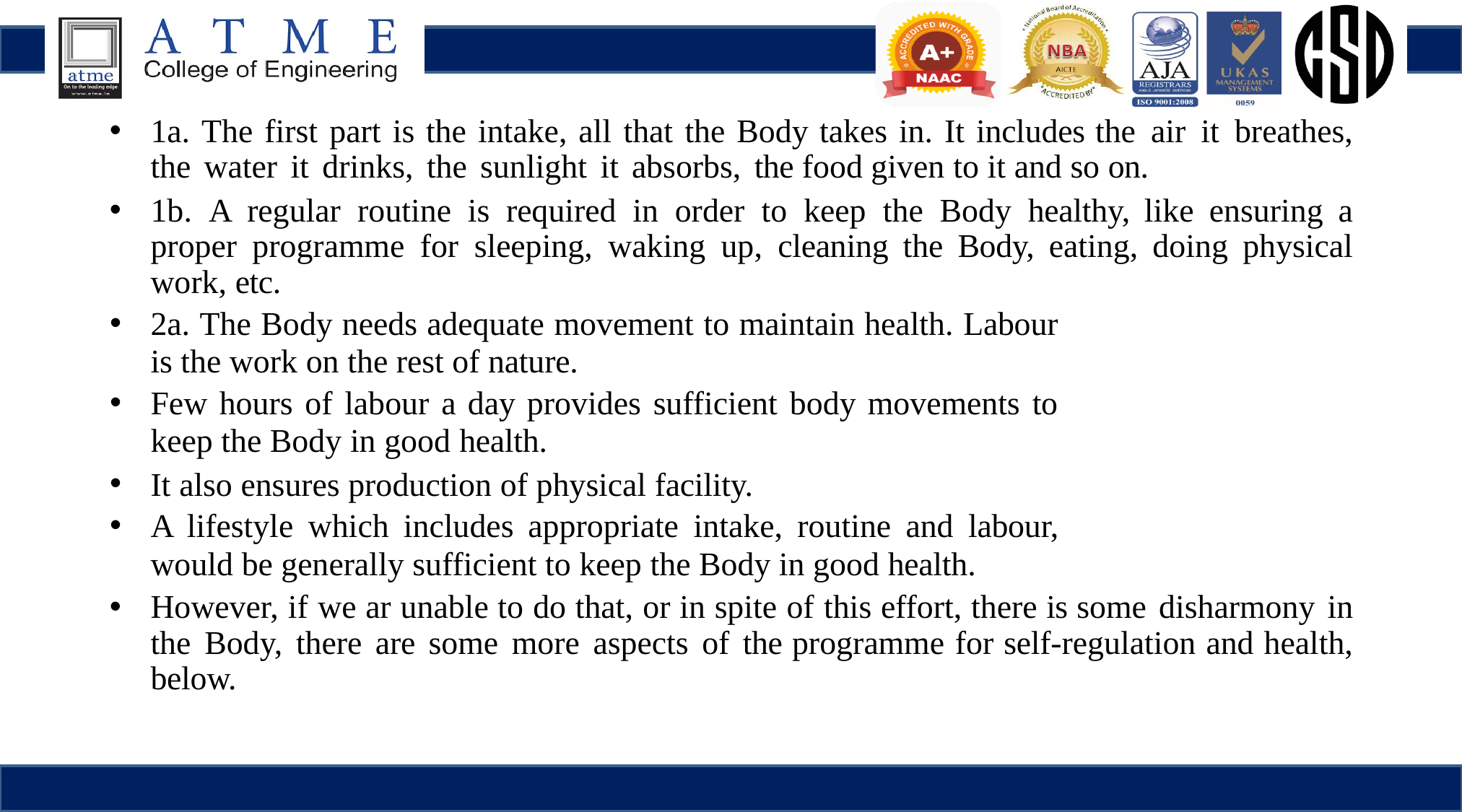

1a. The first part is the intake, all that the Body takes in. It includes the air it breathes, the water it drinks, the sunlight it absorbs, the food given to it and so on.
1b. A regular routine is required in order to keep the Body healthy, like ensuring a proper programme for sleeping, waking up, cleaning the Body, eating, doing physical work, etc.
2a. The Body needs adequate movement to maintain health. Labour
is the work on the rest of nature.
Few hours of labour a day provides sufficient body movements to
keep the Body in good health.
It also ensures production of physical facility.
A lifestyle which includes appropriate intake, routine and labour,
would be generally sufficient to keep the Body in good health.
However, if we ar unable to do that, or in spite of this effort, there is some disharmony in the Body, there are some more aspects of the programme for self-regulation and health, below.